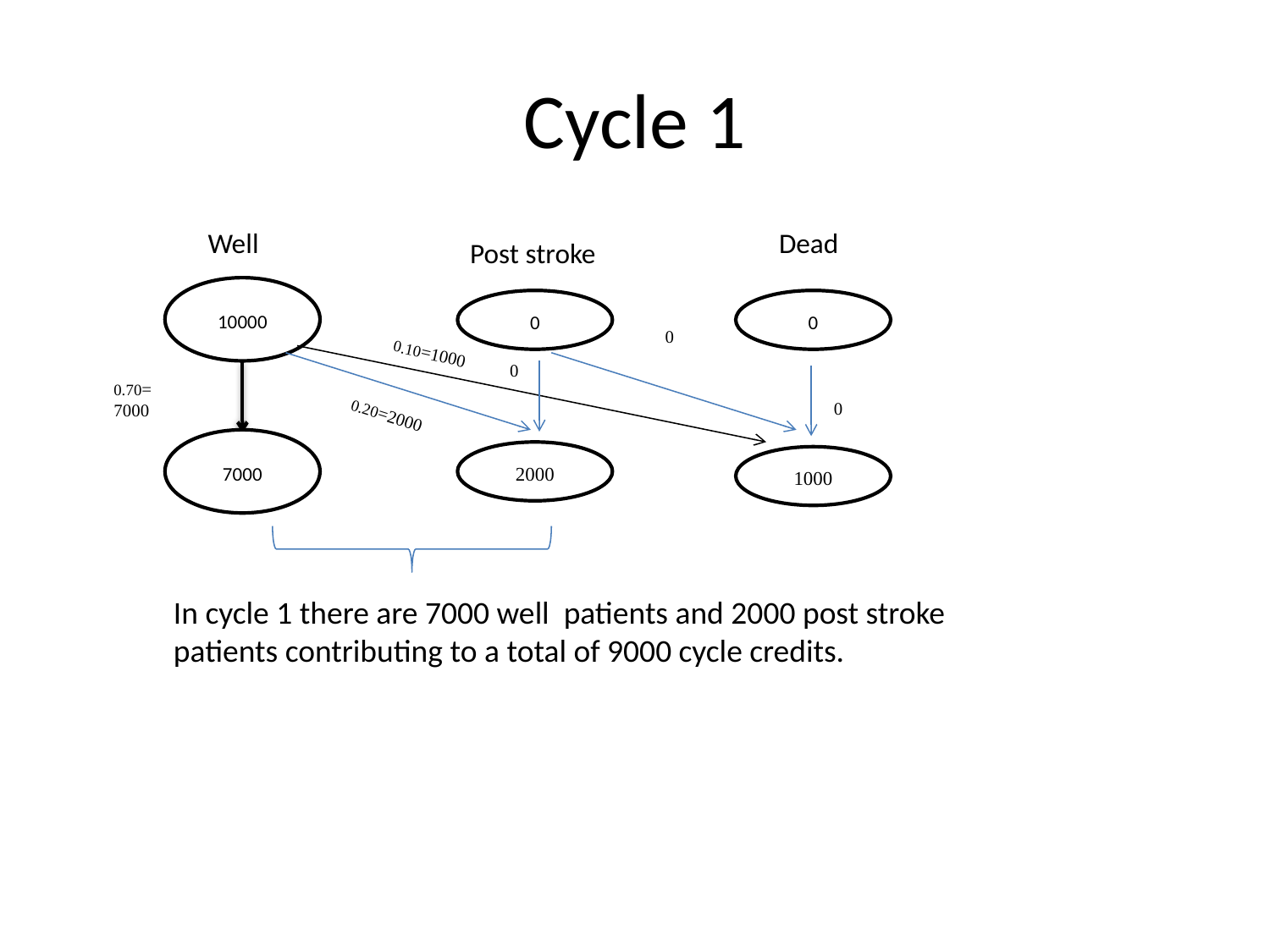

# Cycle 1
Well
Dead
Post stroke
10000
0
0
0
0.10=1000
0
0.70=
7000
0
0.20=2000

7000
2000
1000
In cycle 1 there are 7000 well  patients and 2000 post stroke  patients contributing to a total of 9000 cycle credits.